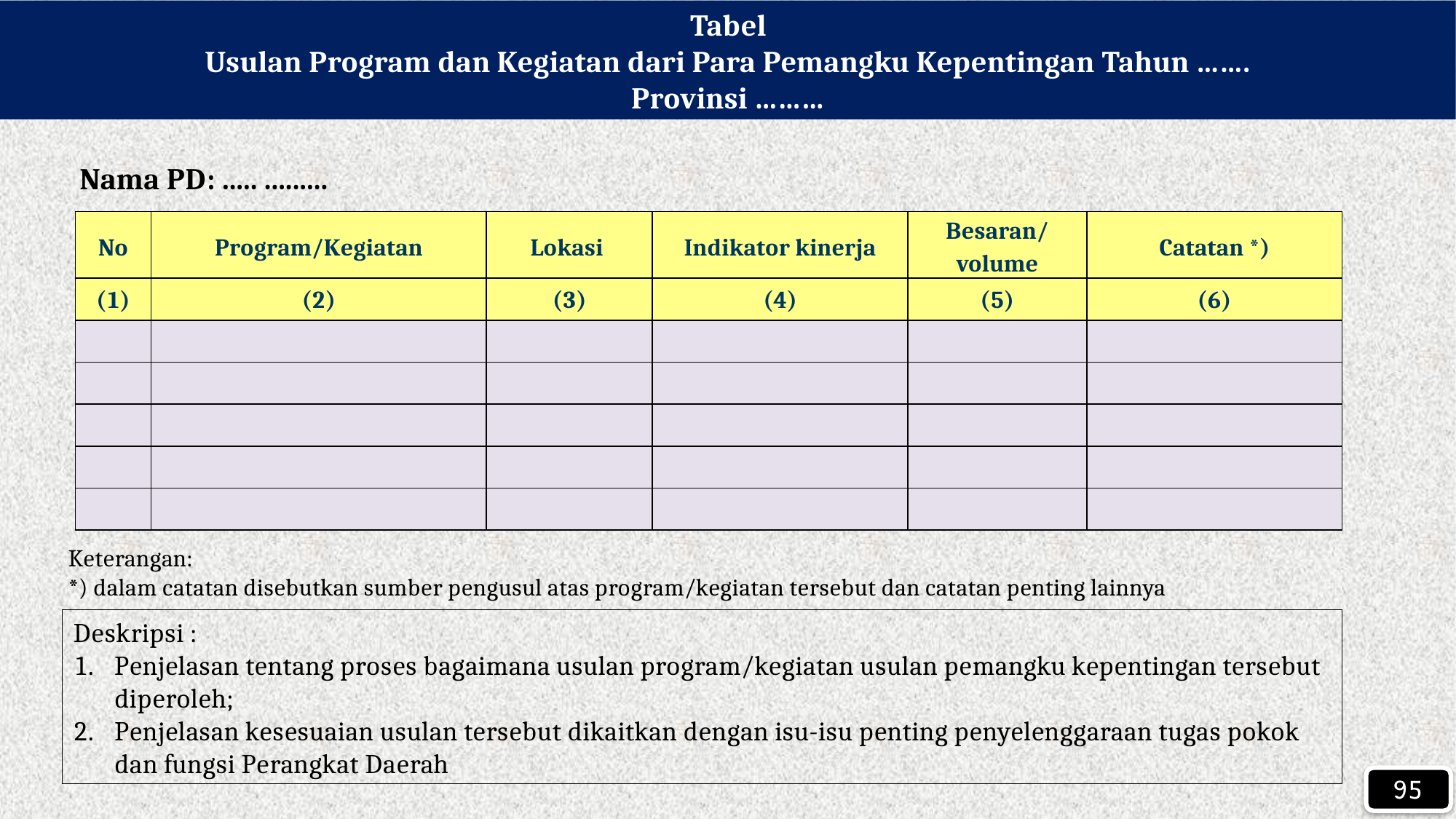

Tabel
Usulan Program dan Kegiatan dari Para Pemangku Kepentingan Tahun …….
Provinsi ………
Nama PD: ..... .........
| No | Program/Kegiatan | Lokasi | Indikator kinerja | Besaran/ volume | Catatan \*) |
| --- | --- | --- | --- | --- | --- |
| (1) | (2) | (3) | (4) | (5) | (6) |
|  |  |  |  |  |  |
|  |  |  |  |  |  |
|  |  |  |  |  |  |
|  |  |  |  |  |  |
|  |  |  |  |  |  |
Keterangan:
*) dalam catatan disebutkan sumber pengusul atas program/kegiatan tersebut dan catatan penting lainnya
Deskripsi :
Penjelasan tentang proses bagaimana usulan program/kegiatan usulan pemangku kepentingan tersebut diperoleh;
Penjelasan kesesuaian usulan tersebut dikaitkan dengan isu-isu penting penyelenggaraan tugas pokok dan fungsi Perangkat Daerah
95